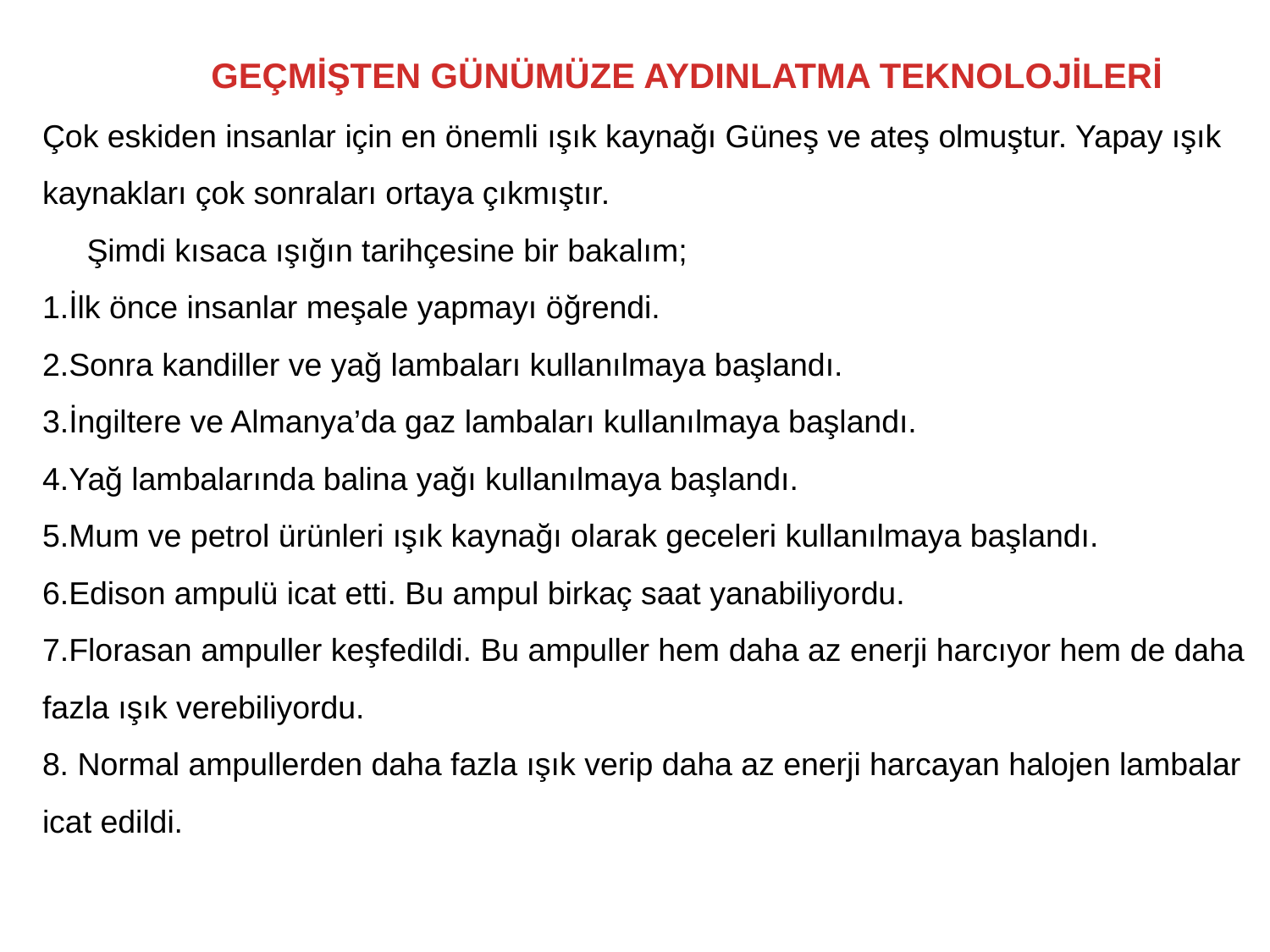

GEÇMİŞTEN GÜNÜMÜZE AYDINLATMA TEKNOLOJİLERİ
Çok eskiden insanlar için en önemli ışık kaynağı Güneş ve ateş olmuştur. Yapay ışık kaynakları çok sonraları ortaya çıkmıştır.
     Şimdi kısaca ışığın tarihçesine bir bakalım;
İlk önce insanlar meşale yapmayı öğrendi.
Sonra kandiller ve yağ lambaları kullanılmaya başlandı.
İngiltere ve Almanya’da gaz lambaları kullanılmaya başlandı.
Yağ lambalarında balina yağı kullanılmaya başlandı.
Mum ve petrol ürünleri ışık kaynağı olarak geceleri kullanılmaya başlandı.
Edison ampulü icat etti. Bu ampul birkaç saat yanabiliyordu.
Florasan ampuller keşfedildi. Bu ampuller hem daha az enerji harcıyor hem de daha fazla ışık verebiliyordu.
8. Normal ampullerden daha fazla ışık verip daha az enerji harcayan halojen lambalar icat edildi.